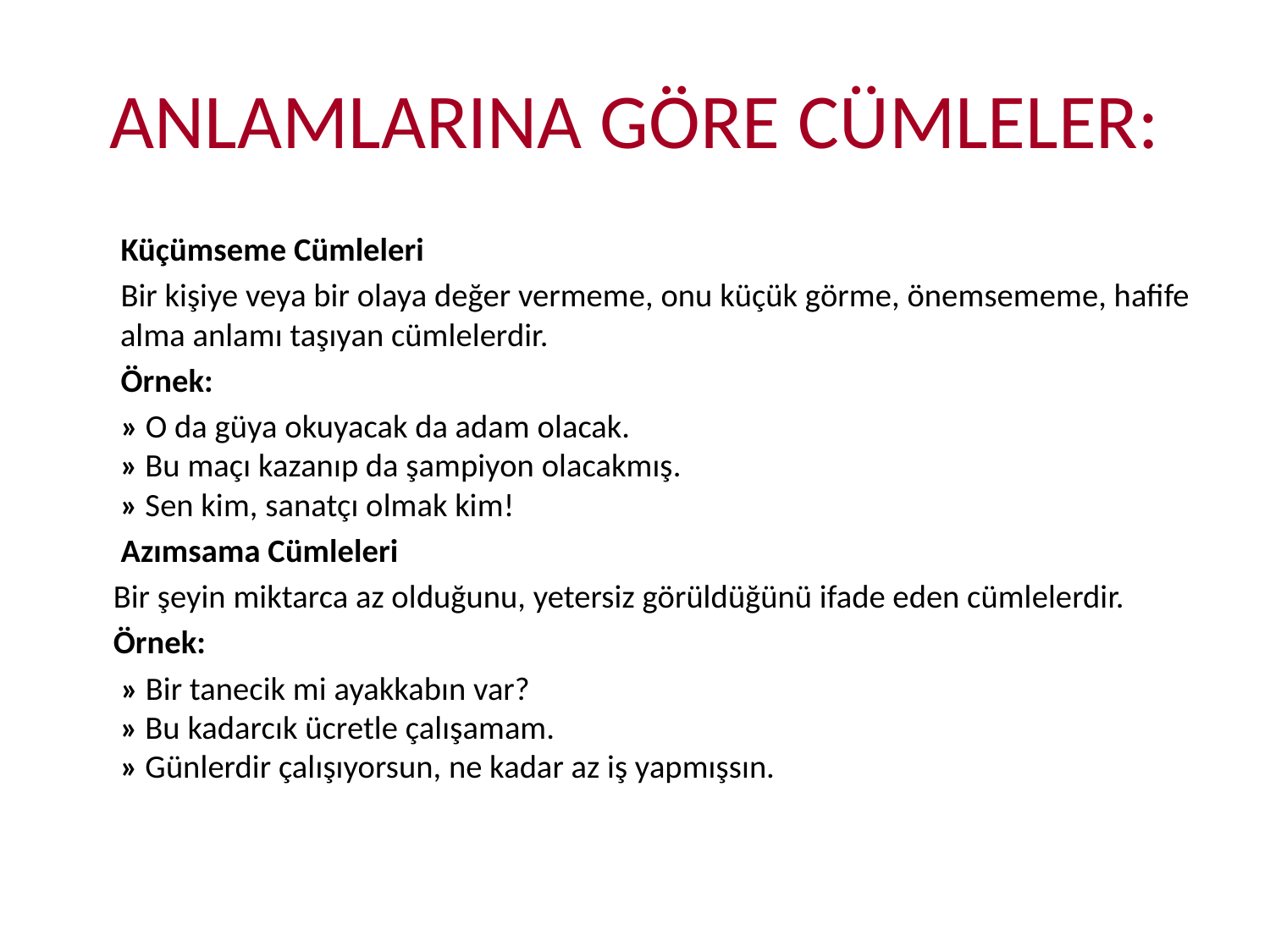

# ANLAMLARINA GÖRE CÜMLELER:
      Küçümseme Cümleleri
      Bir kişiye veya bir olaya değer vermeme, onu küçük görme, önemsememe, hafife alma anlamı taşıyan cümlelerdir.
      Örnek:
      » O da güya okuyacak da adam olacak.
» Bu maçı kazanıp da şampiyon olacakmış.
» Sen kim, sanatçı olmak kim!
      Azımsama Cümleleri
     Bir şeyin miktarca az olduğunu, yetersiz görüldüğünü ifade eden cümlelerdir.
     Örnek:
      » Bir tanecik mi ayakkabın var?
» Bu kadarcık ücretle çalışamam.
» Günlerdir çalışıyorsun, ne kadar az iş yapmışsın.